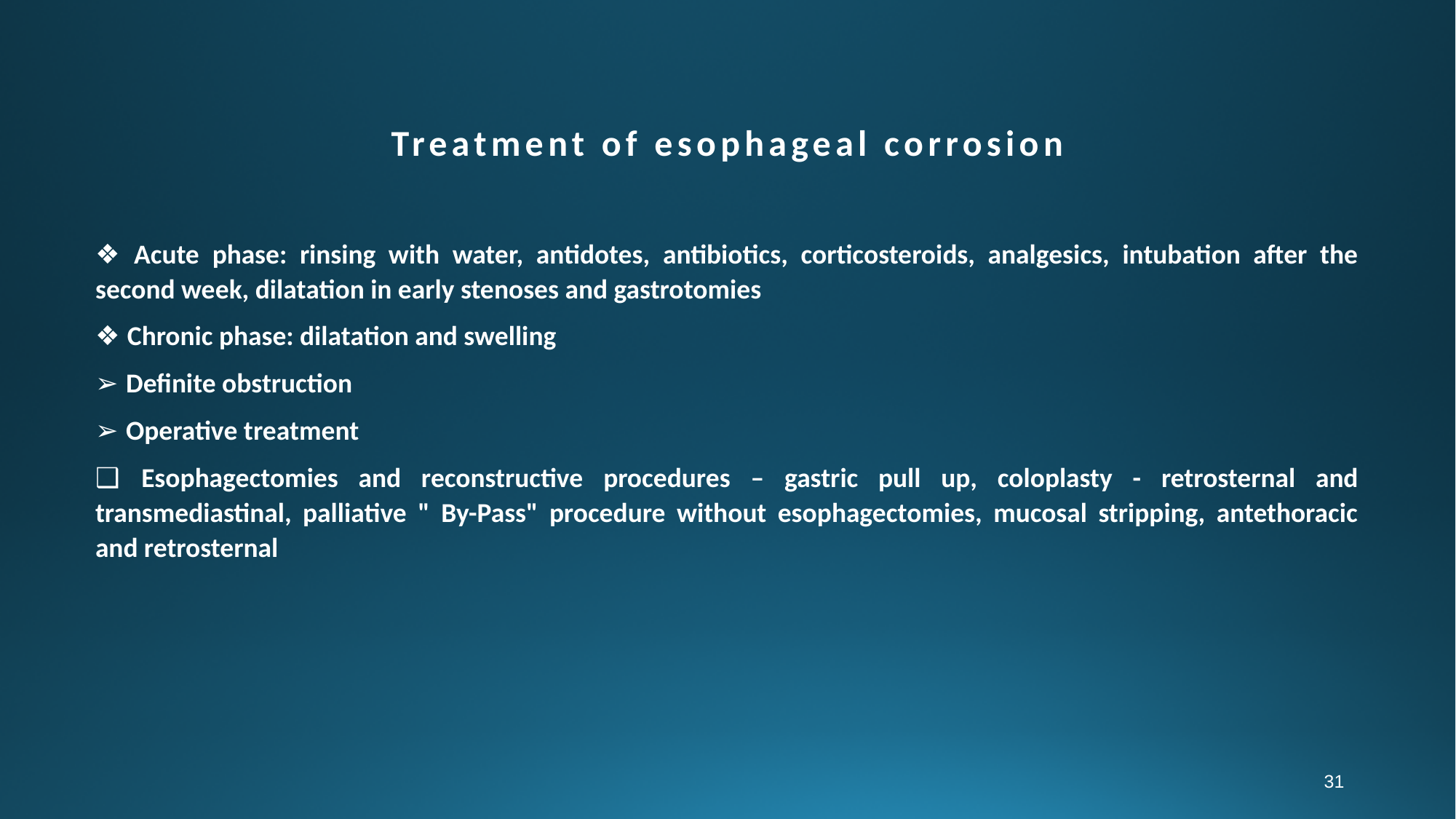

Treatment of esophageal corrosion

❖ Acute phase: rinsing with water, antidotes, antibiotics, corticosteroids, analgesics, intubation after the second week, dilatation in early stenoses and gastrotomies
❖ Chronic phase: dilatation and swelling
➢ Definite obstruction
➢ Operative treatment
❑ Esophagectomies and reconstructive procedures – gastric pull up, coloplasty - retrosternal and transmediastinal, palliative " By-Pass" procedure without esophagectomies, mucosal stripping, antethoracic and retrosternal
31